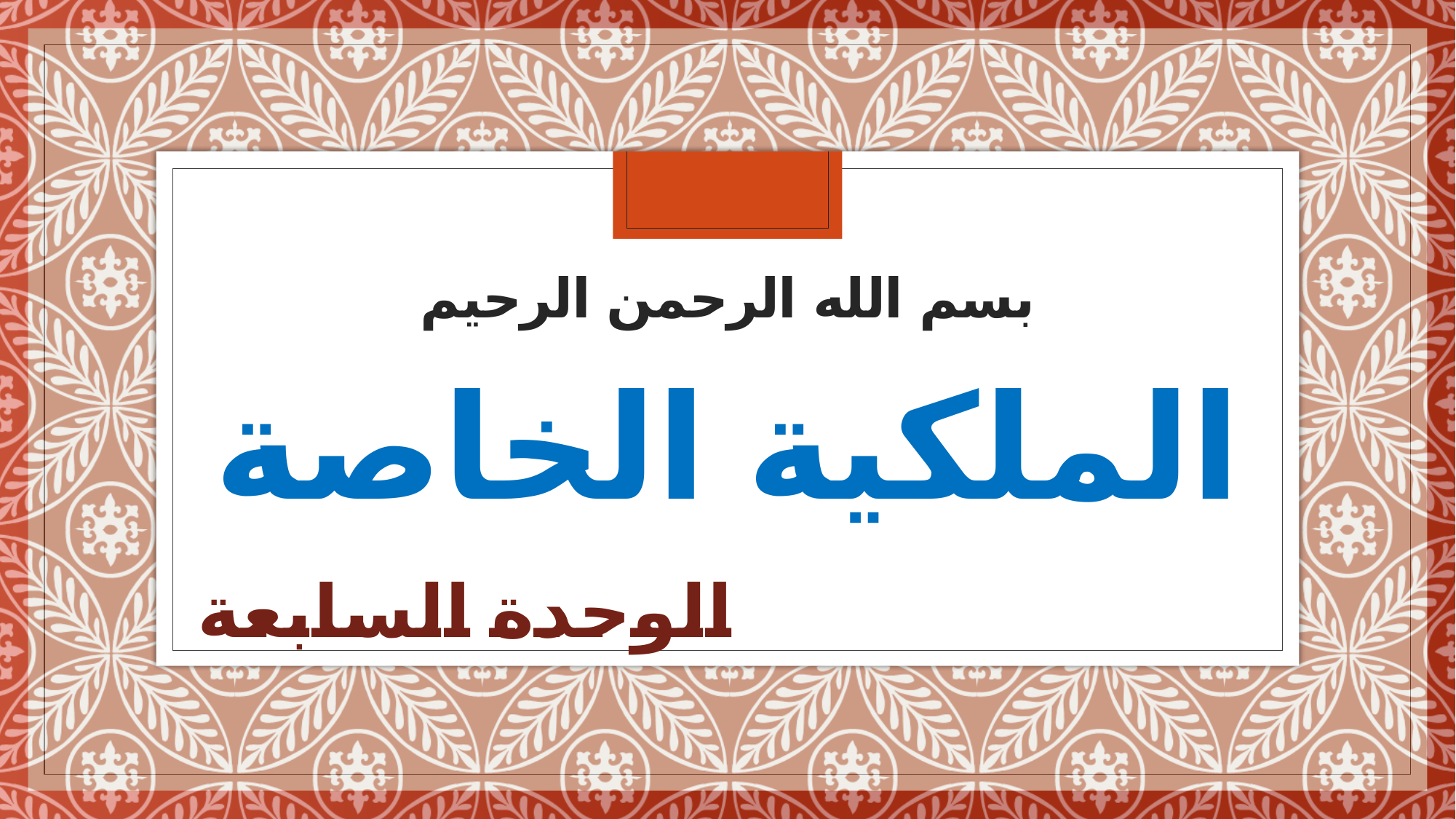

# بسم الله الرحمن الرحيم الملكية الخاصة
الوحدة السابعة